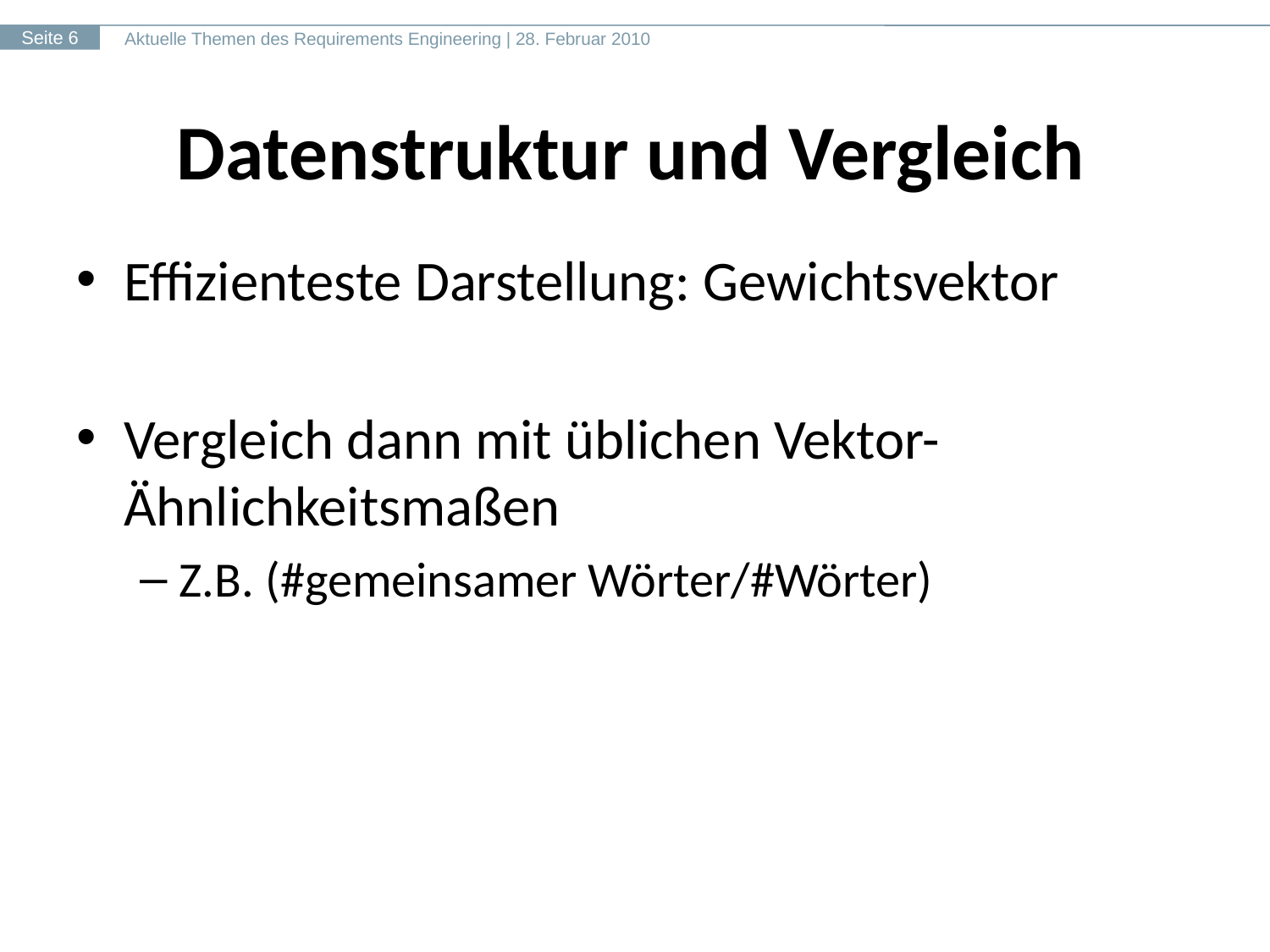

# Datenstruktur und Vergleich
Effizienteste Darstellung: Gewichtsvektor

Vergleich dann mit üblichen Vektor-Ähnlichkeitsmaßen
Z.B. (#gemeinsamer Wörter/#Wörter)